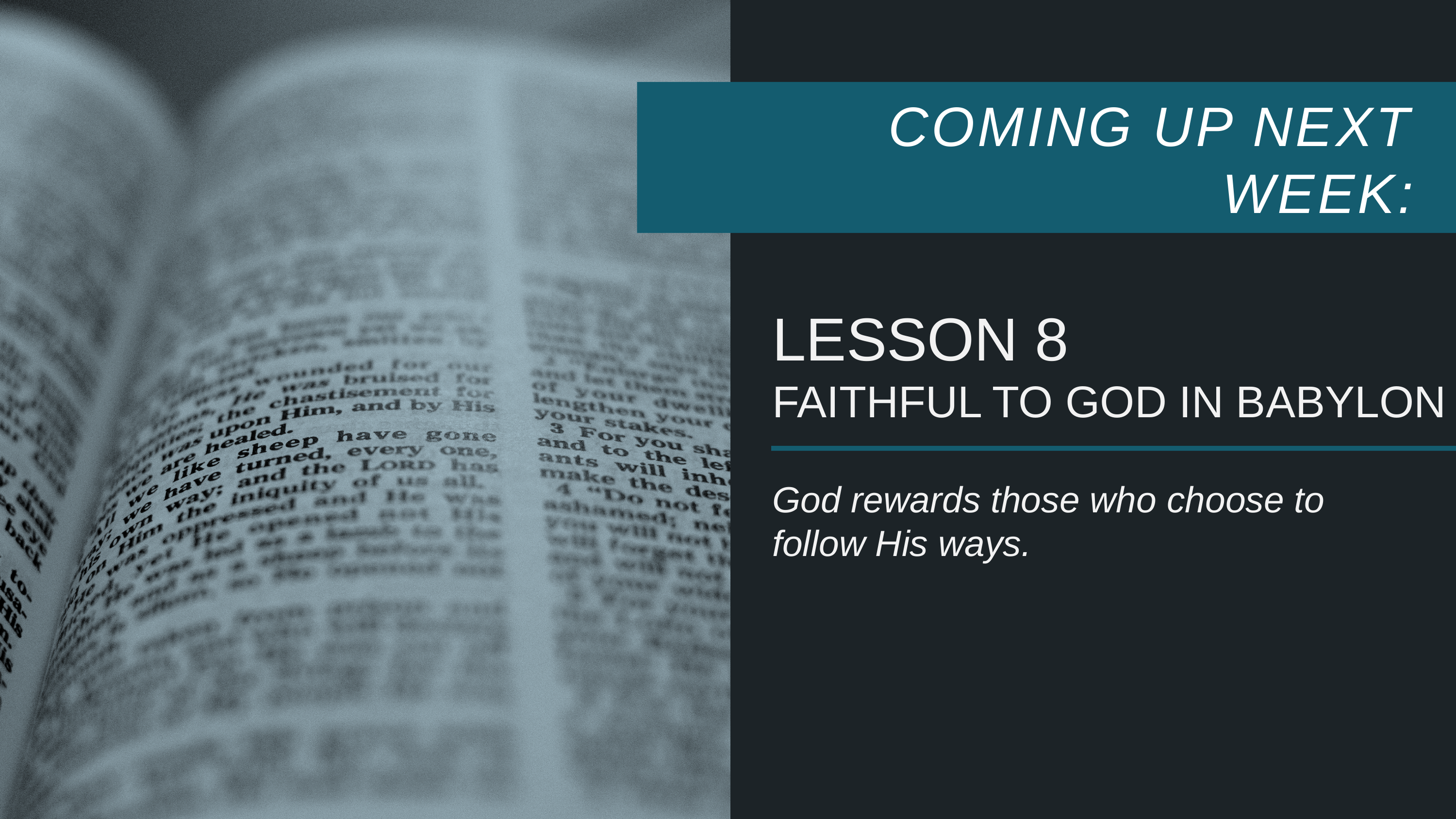

LESSON 8
FAITHFUL TO GOD IN BABYLON
God rewards those who choose to follow His ways.